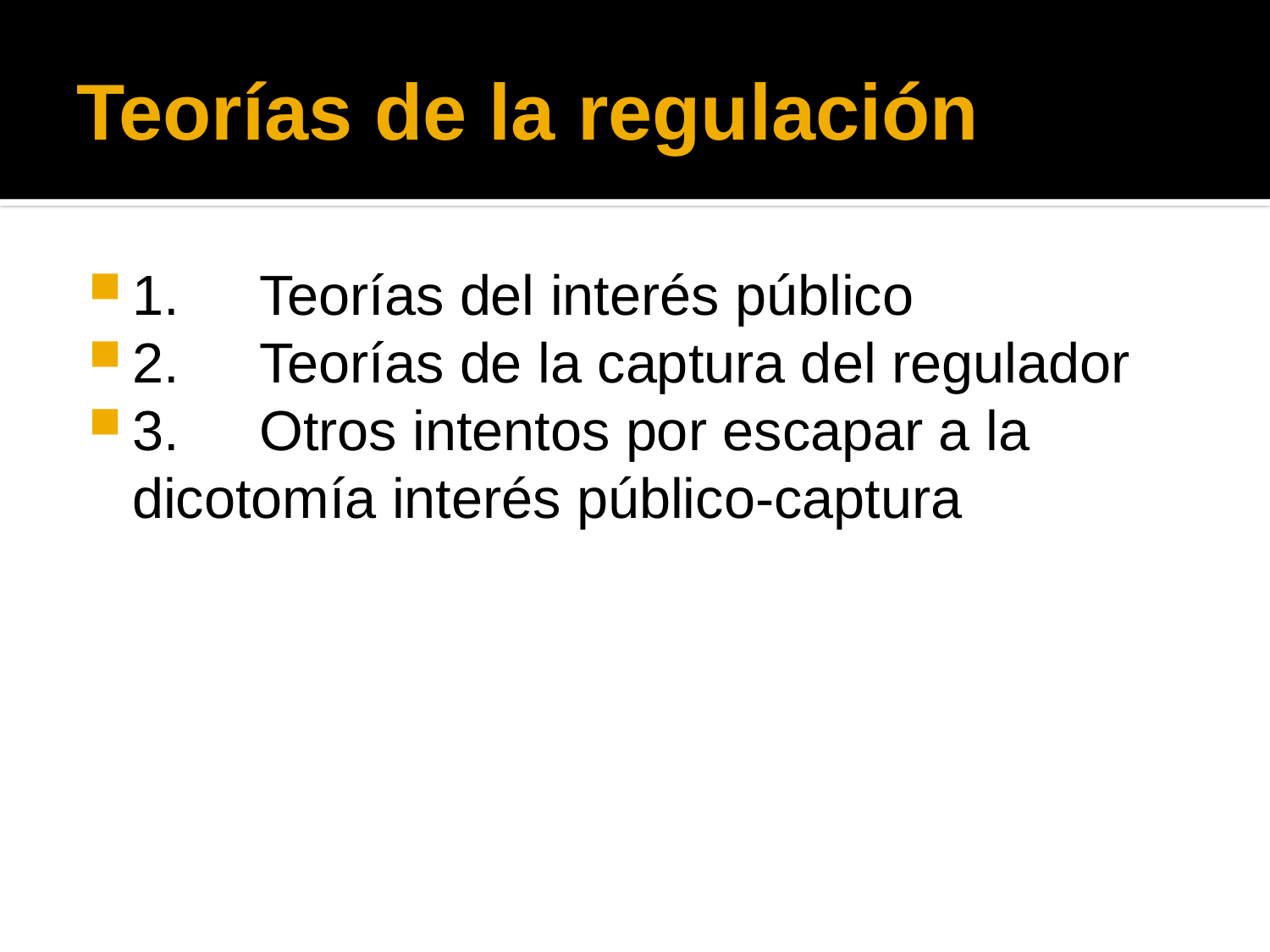

# Teorías de la regulación
1.	Teorías del interés público
2. 	Teorías de la captura del regulador
3. 	Otros intentos por escapar a la dicotomía interés público-captura